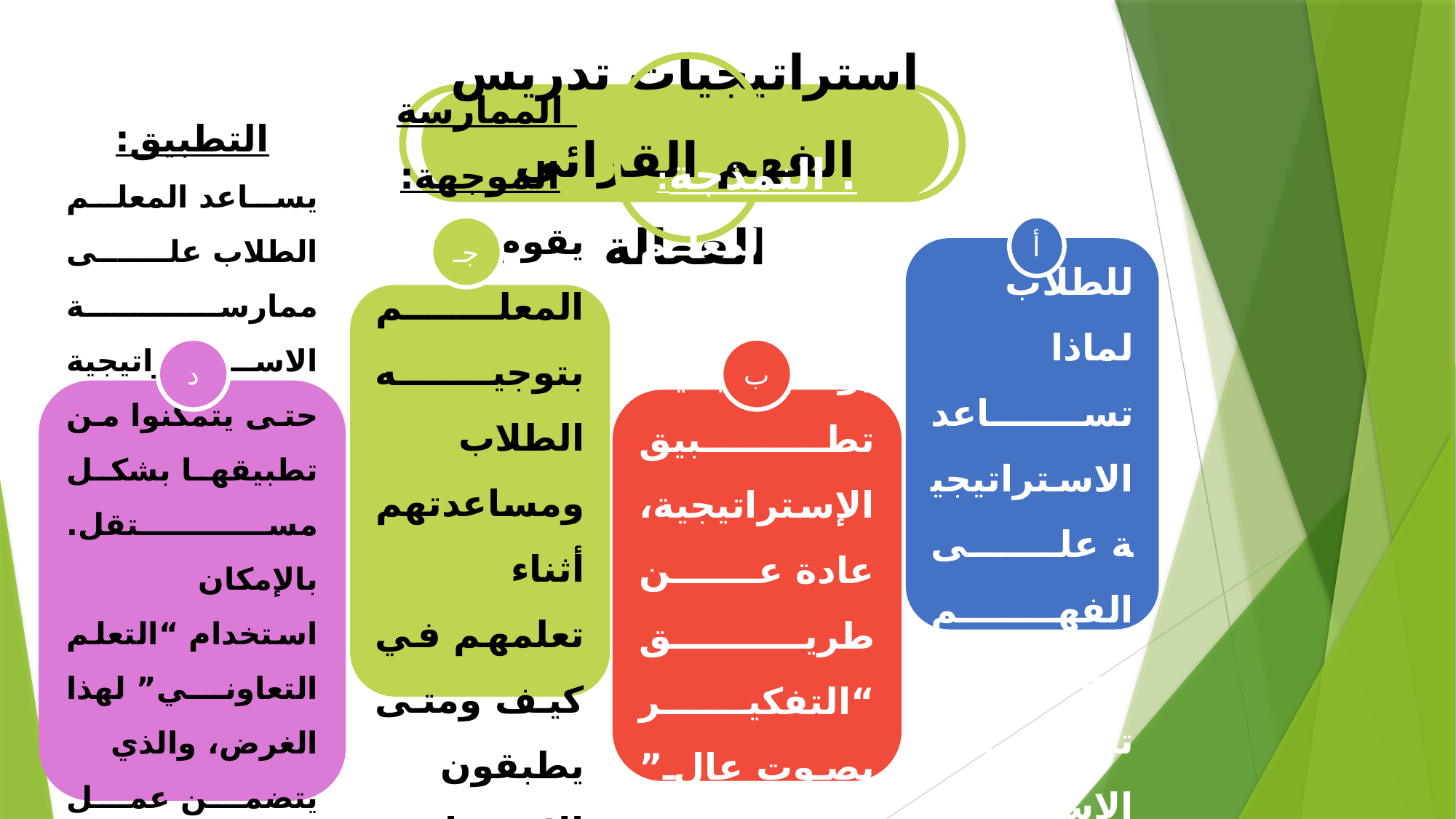

استراتيجيات تدريس الفهم القرائي الفعالة
جـ
أ
. الشرح المباشر:
يشرح المعلم للطلاب لماذا تساعد الاستراتيجية على الفهم ومتى يتم تطبيق الاستراتيجية.
الممارسة الموجهة:
يقوم المعلم بتوجيه الطلاب ومساعدتهم أثناء تعلمهم في كيف ومتى يطبقون الاستراتيجية.
د
ب
التطبيق:
يساعد المعلم الطلاب على ممارسة الاستراتيجية حتى يتمكنوا من تطبيقها بشكل مستقل. بالإمكان استخدام “التعلم التعاوني” لهذا الغرض، والذي يتضمن عمل الطلاب معًا كأقران أو في مجموعات صغيرة في مهام محددة بوضوح.
. النمذجة:
يقوم المعلم بنماذج أو يوضح كيفية تطبيق الإستراتيجية، عادة عن طريق “التفكير بصوت عالٍ” أثناء قراءة النص الذي يستخدمه الطلاب.